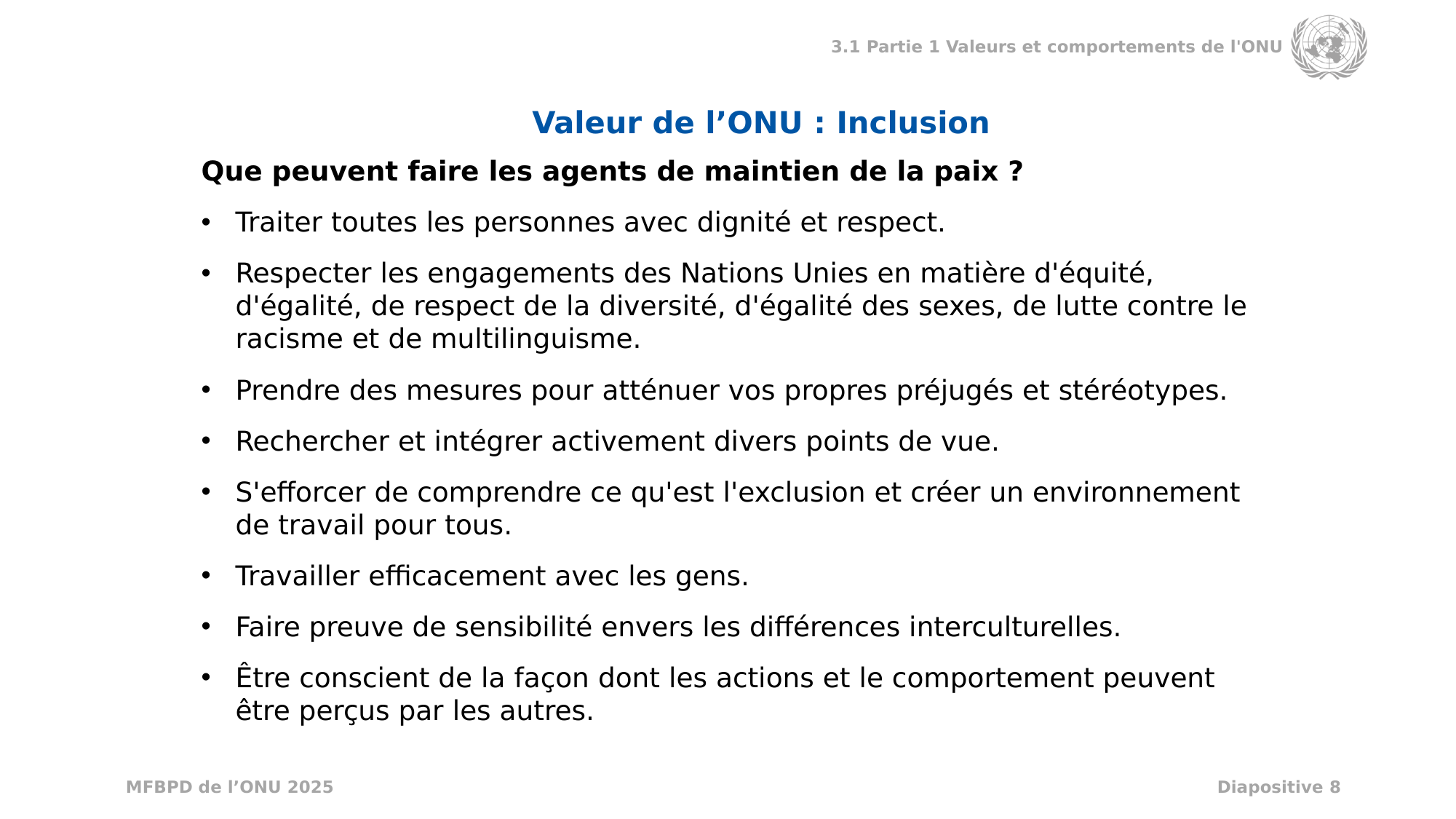

Valeur de l’ONU : Inclusion
Que peuvent faire les agents de maintien de la paix ?
Traiter toutes les personnes avec dignité et respect.
Respecter les engagements des Nations Unies en matière d'équité, d'égalité, de respect de la diversité, d'égalité des sexes, de lutte contre le racisme et de multilinguisme.
Prendre des mesures pour atténuer vos propres préjugés et stéréotypes.
Rechercher et intégrer activement divers points de vue.
S'efforcer de comprendre ce qu'est l'exclusion et créer un environnement de travail pour tous.
Travailler efficacement avec les gens.
Faire preuve de sensibilité envers les différences interculturelles.
Être conscient de la façon dont les actions et le comportement peuvent être perçus par les autres.